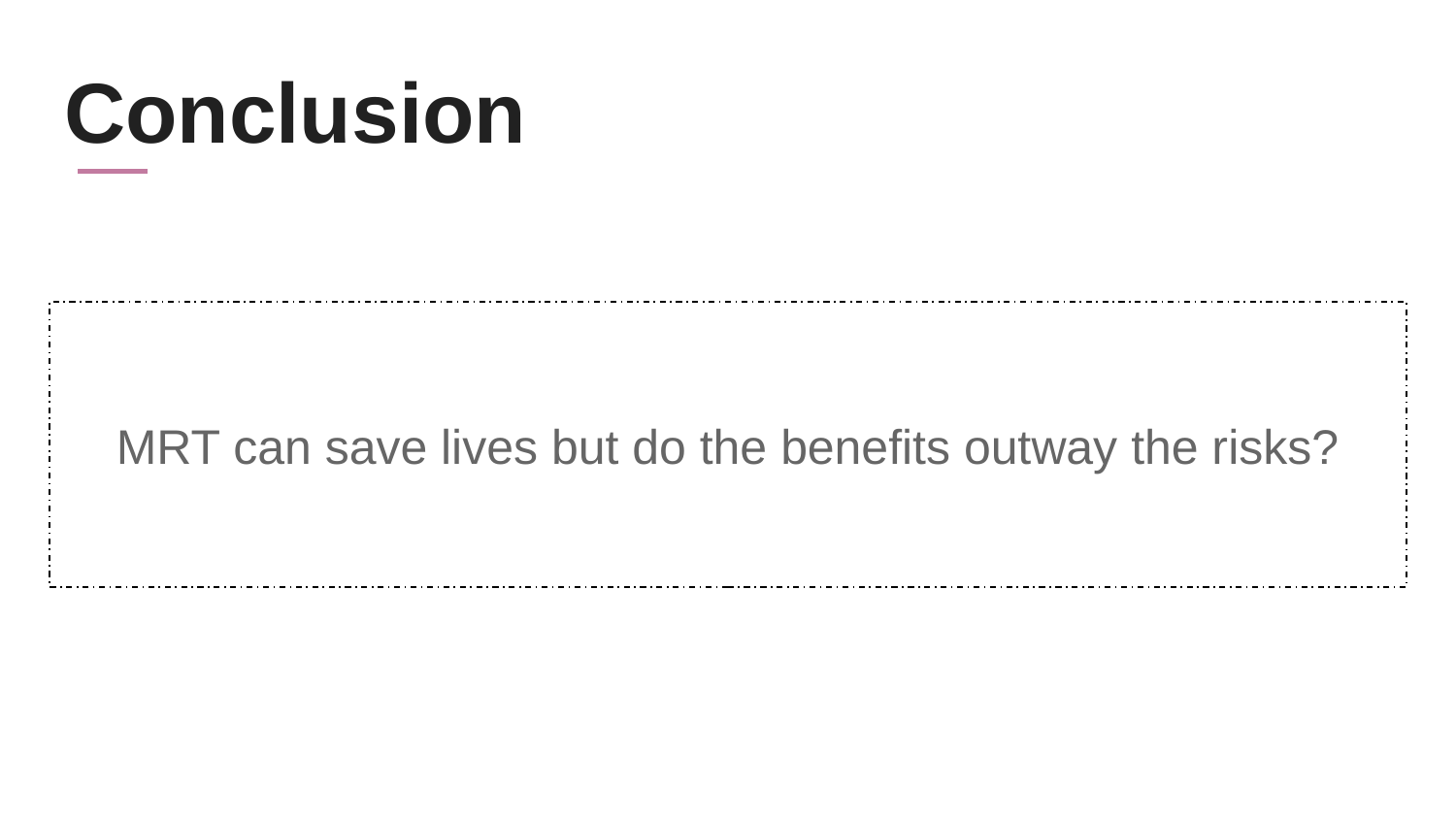

# Conclusion

MRT can save lives but do the benefits outway the risks?